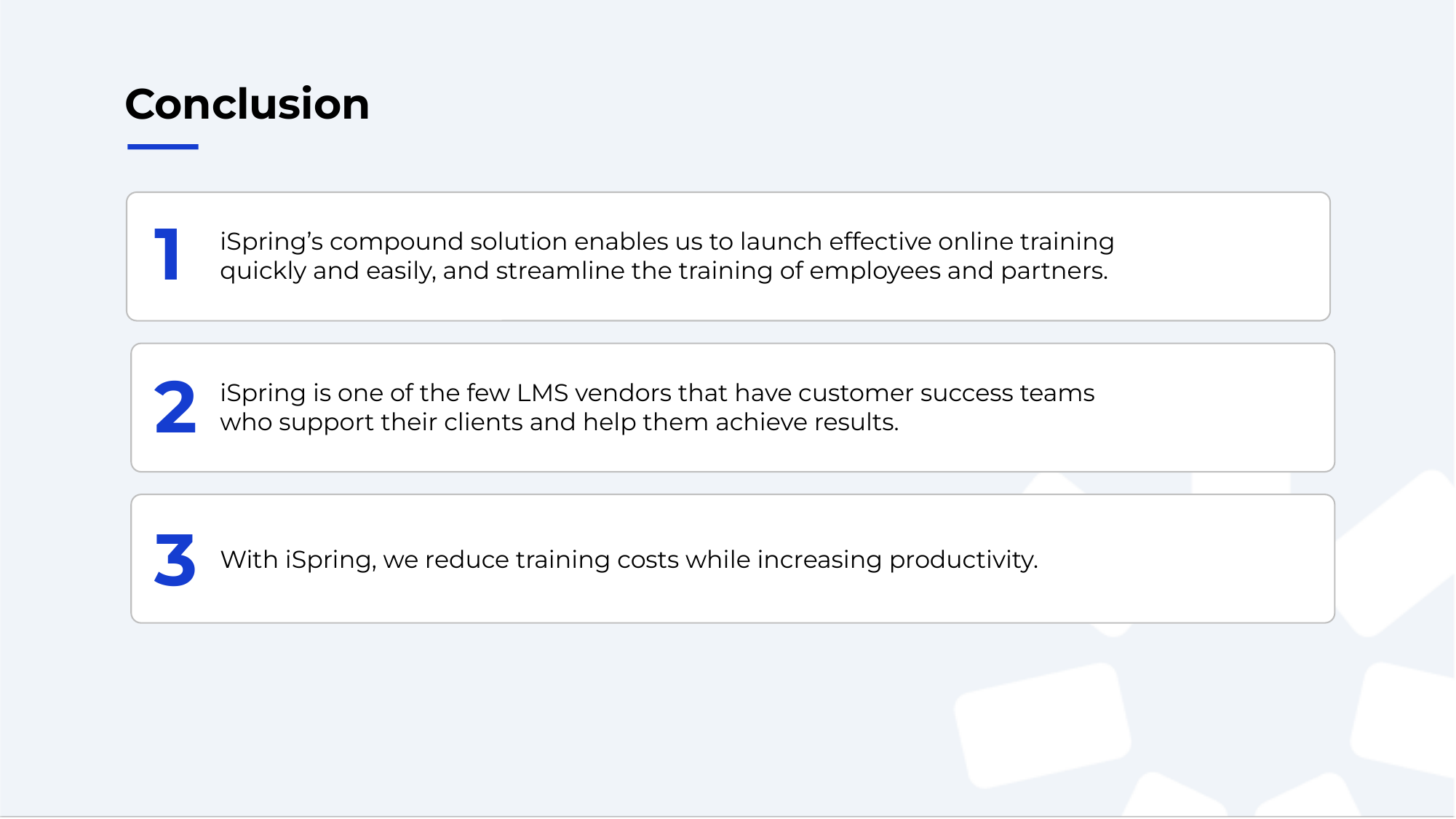

# Conclusion

1
iSpring’s compound solution enables us to launch effective online training quickly and easily, and streamline the training of employees and partners.

2
iSpring is one of the few LMS vendors that have customer success teams who support their clients and help them achieve results.

3
With iSpring, we reduce training costs while increasing productivity.